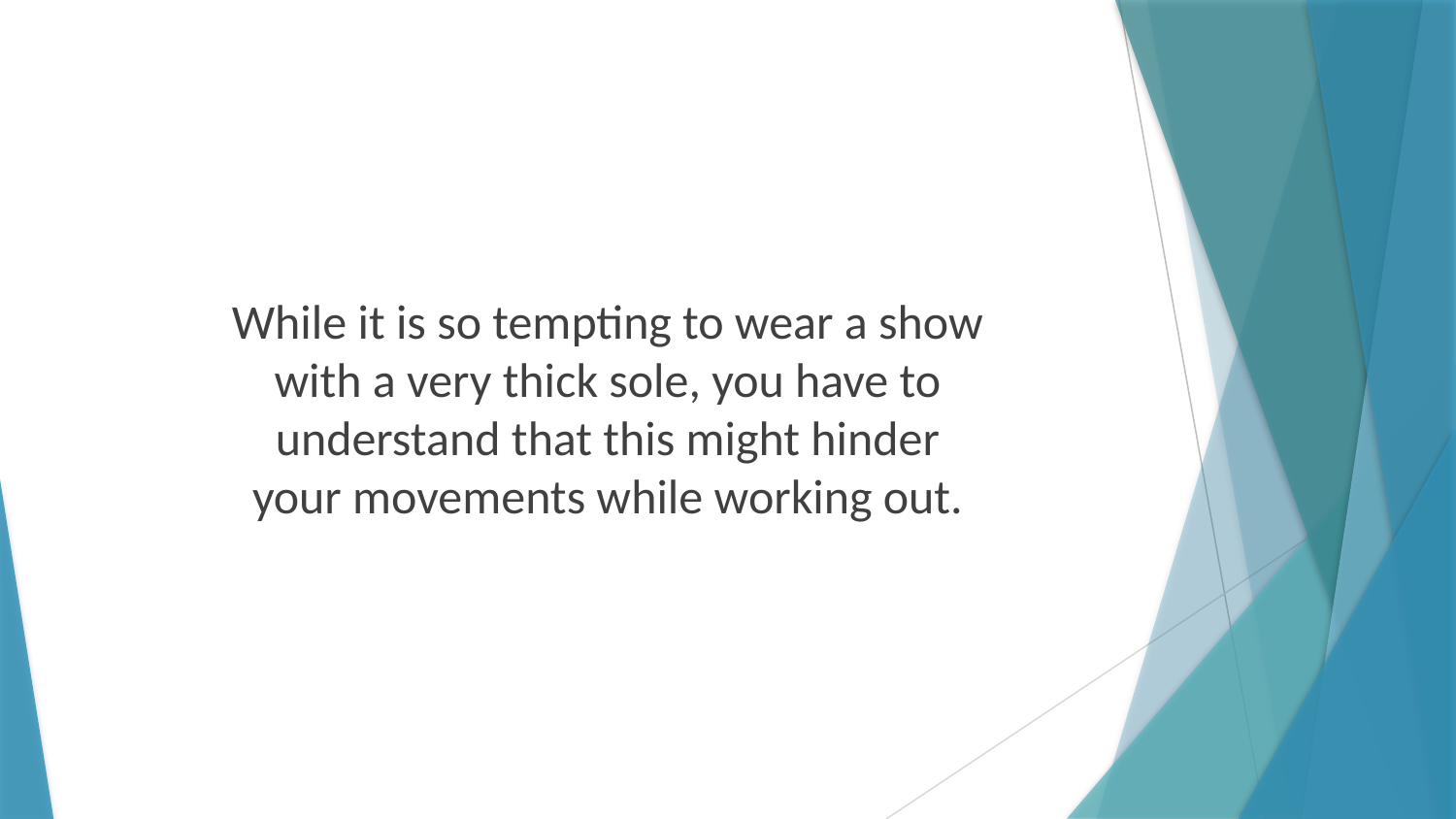

While it is so tempting to wear a show with a very thick sole, you have to understand that this might hinder your movements while working out.